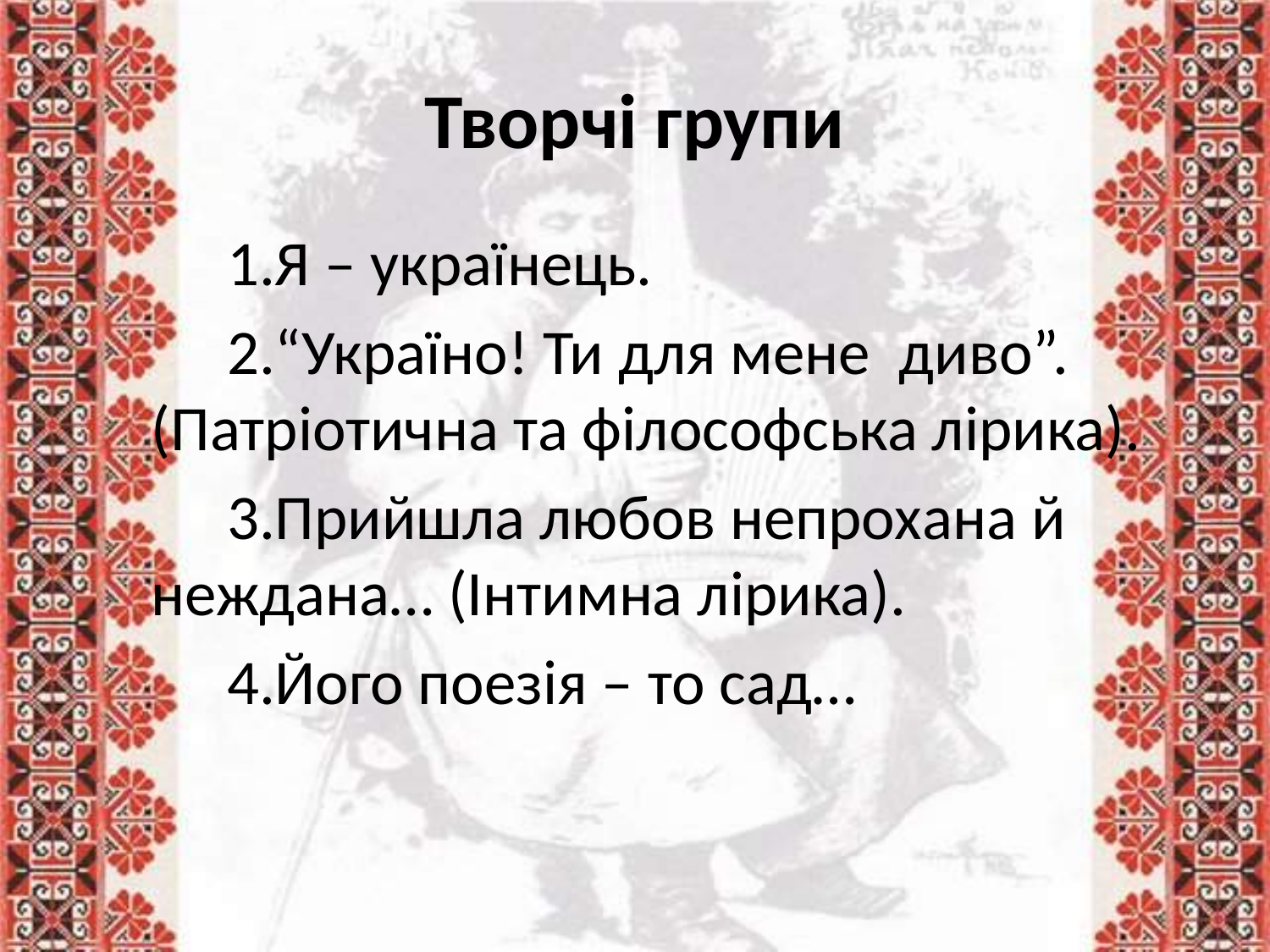

# Творчі групи
Я – українець.
“Україно! Ти для мене  диво”. (Патріотична та філософська лірика).
Прийшла любов непрохана й неждана… (Інтимна лірика).
Його поезія – то сад…